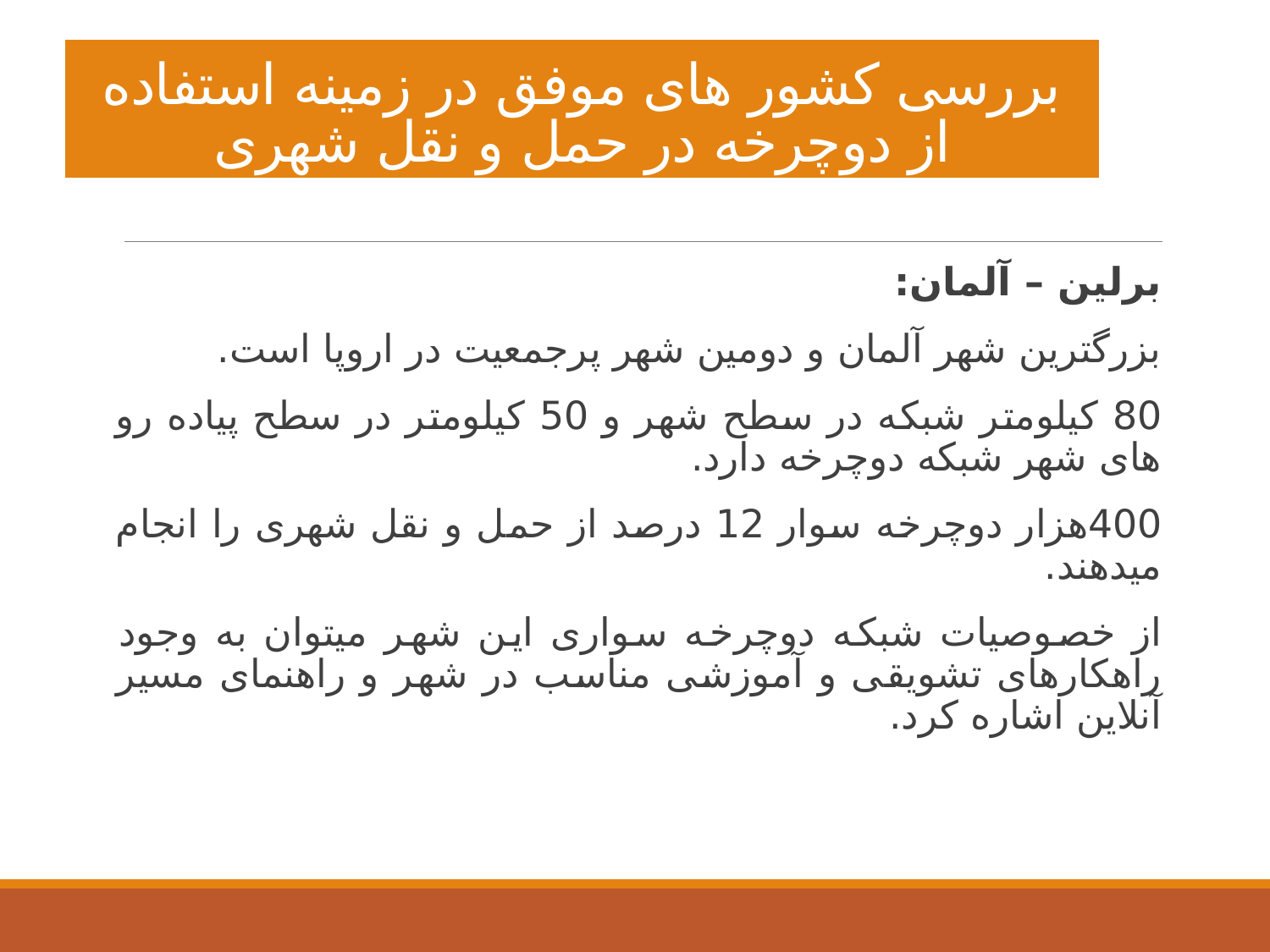

# بررسی کشور های موفق در زمینه استفاده از دوچرخه در حمل و نقل شهری
برلین – آلمان:
بزرگترین شهر آلمان و دومین شهر پرجمعیت در اروپا است.
80 کیلومتر شبکه در سطح شهر و 50 کیلومتر در سطح پیاده رو های شهر شبکه دوچرخه دارد.
400هزار دوچرخه سوار 12 درصد از حمل و نقل شهری را انجام میدهند.
از خصوصیات شبکه دوچرخه سواری این شهر میتوان به وجود راهکارهای تشویقی و آموزشی مناسب در شهر و راهنمای مسیر آنلاین اشاره کرد.